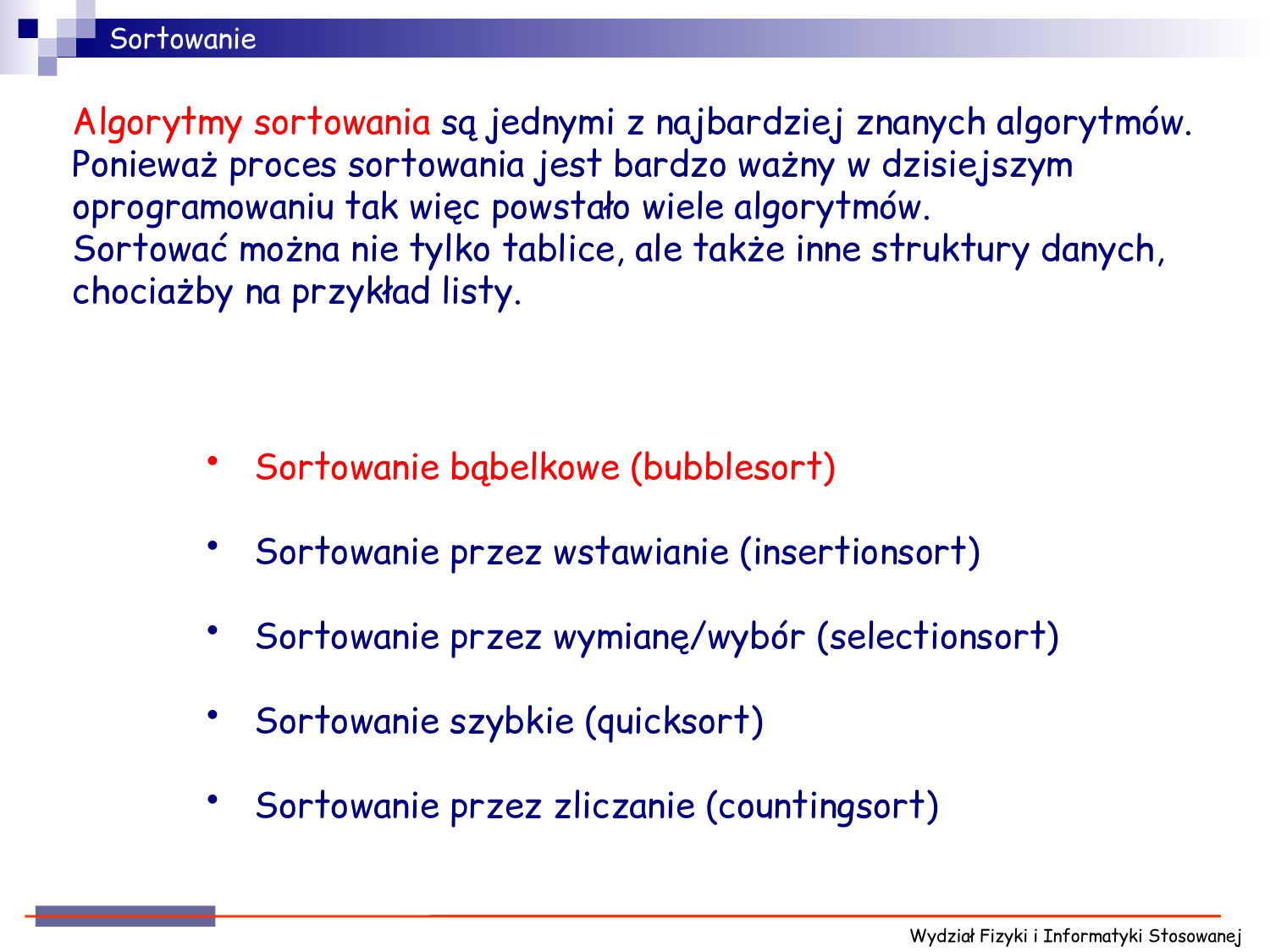

Sortowanie
Algorytmy sortowania są jednymi z najbardziej znanych algorytmów. Ponieważ proces sortowania jest bardzo ważny w dzisiejszym oprogramowaniu tak więc powstało wiele algorytmów.
Sortować można nie tylko tablice, ale także inne struktury danych, chociażby na przykład listy.
Sortowanie bąbelkowe (bubblesort)
Sortowanie przez wstawianie (insertionsort)
Sortowanie przez wymianę/wybór (selectionsort)
Sortowanie szybkie (quicksort)
Sortowanie przez zliczanie (countingsort)

Wydział Fizyki i Informatyki Stosowanej